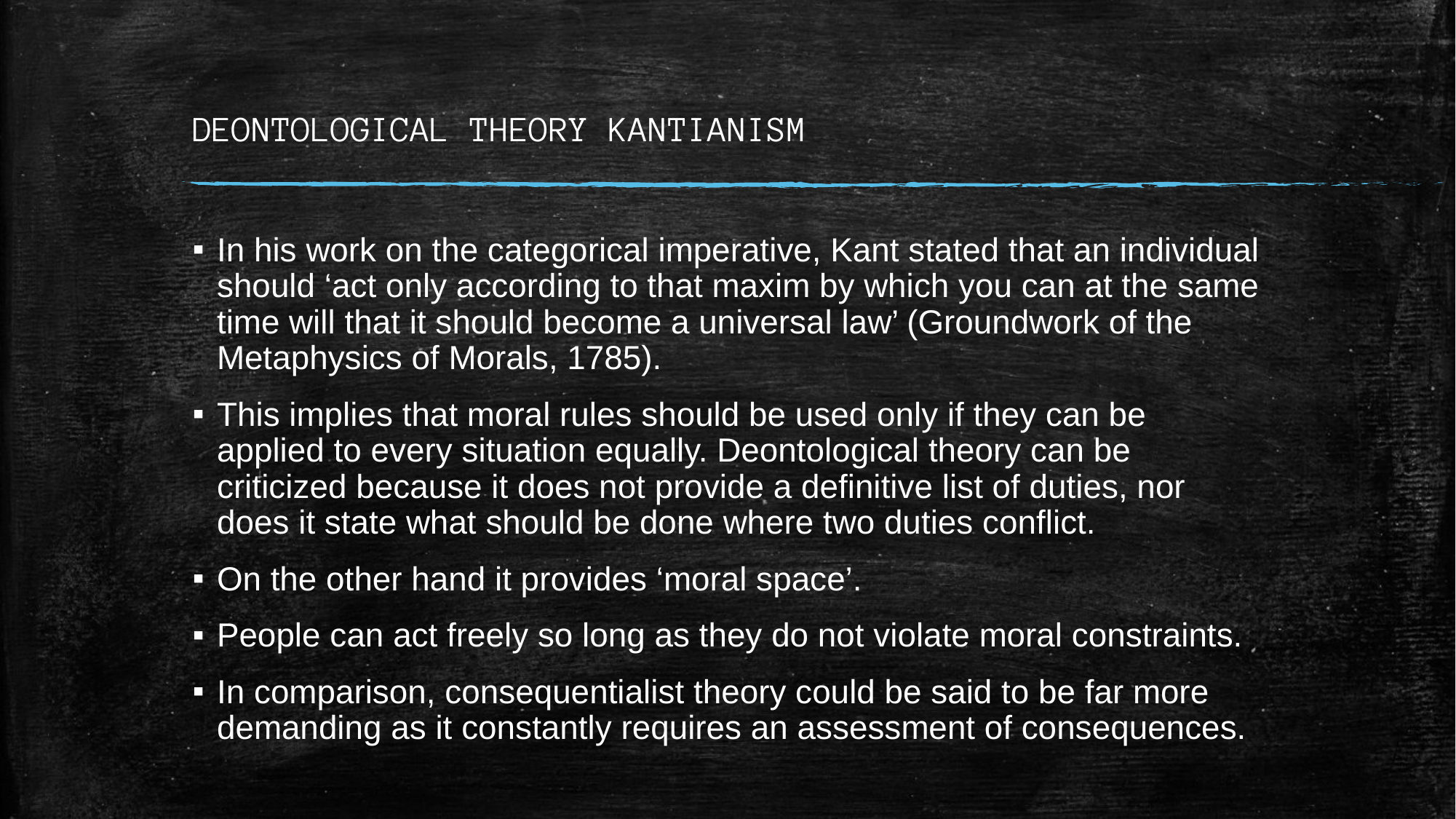

# DEONTOLOGICAL THEORY KANTIANISM
In his work on the categorical imperative, Kant stated that an individual should ‘act only according to that maxim by which you can at the same time will that it should become a universal law’ (Groundwork of the Metaphysics of Morals, 1785).
This implies that moral rules should be used only if they can be applied to every situation equally. Deontological theory can be criticized because it does not provide a definitive list of duties, nor does it state what should be done where two duties conflict.
On the other hand it provides ‘moral space’.
People can act freely so long as they do not violate moral constraints.
In comparison, consequentialist theory could be said to be far more demanding as it constantly requires an assessment of consequences.